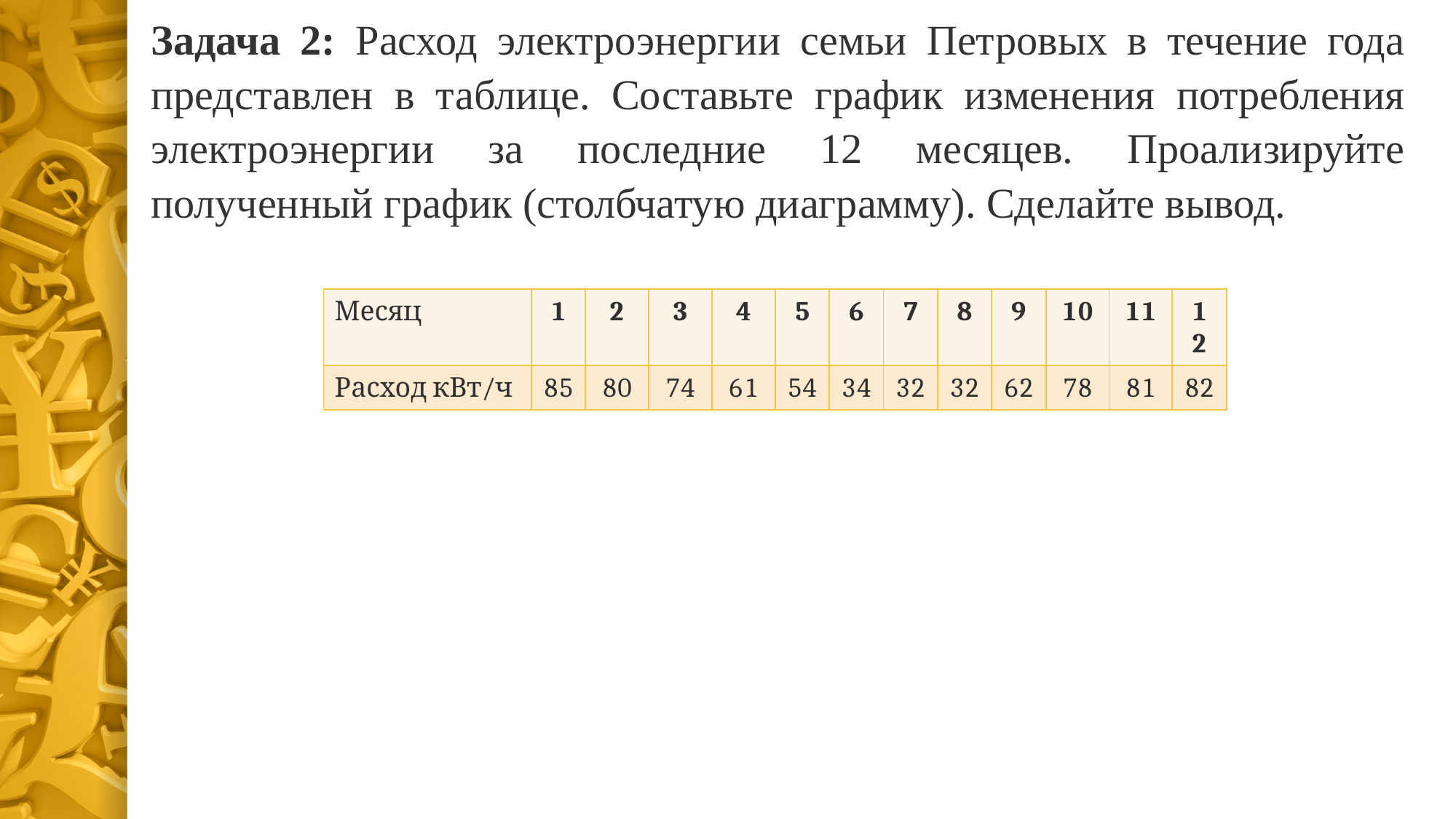

Задача 2: Расход электроэнергии семьи Петровых в течение года представлен в таблице. Составьте график изменения потребления электроэнергии за последние 12 месяцев. Проализируйте полученный график (столбчатую диаграмму). Сделайте вывод.
| Месяц | 1 | 2 | 3 | 4 | 5 | 6 | 7 | 8 | 9 | 10 | 11 | 12 |
| --- | --- | --- | --- | --- | --- | --- | --- | --- | --- | --- | --- | --- |
| Расход кВт/ч | 85 | 80 | 74 | 61 | 54 | 34 | 32 | 32 | 62 | 78 | 81 | 82 |